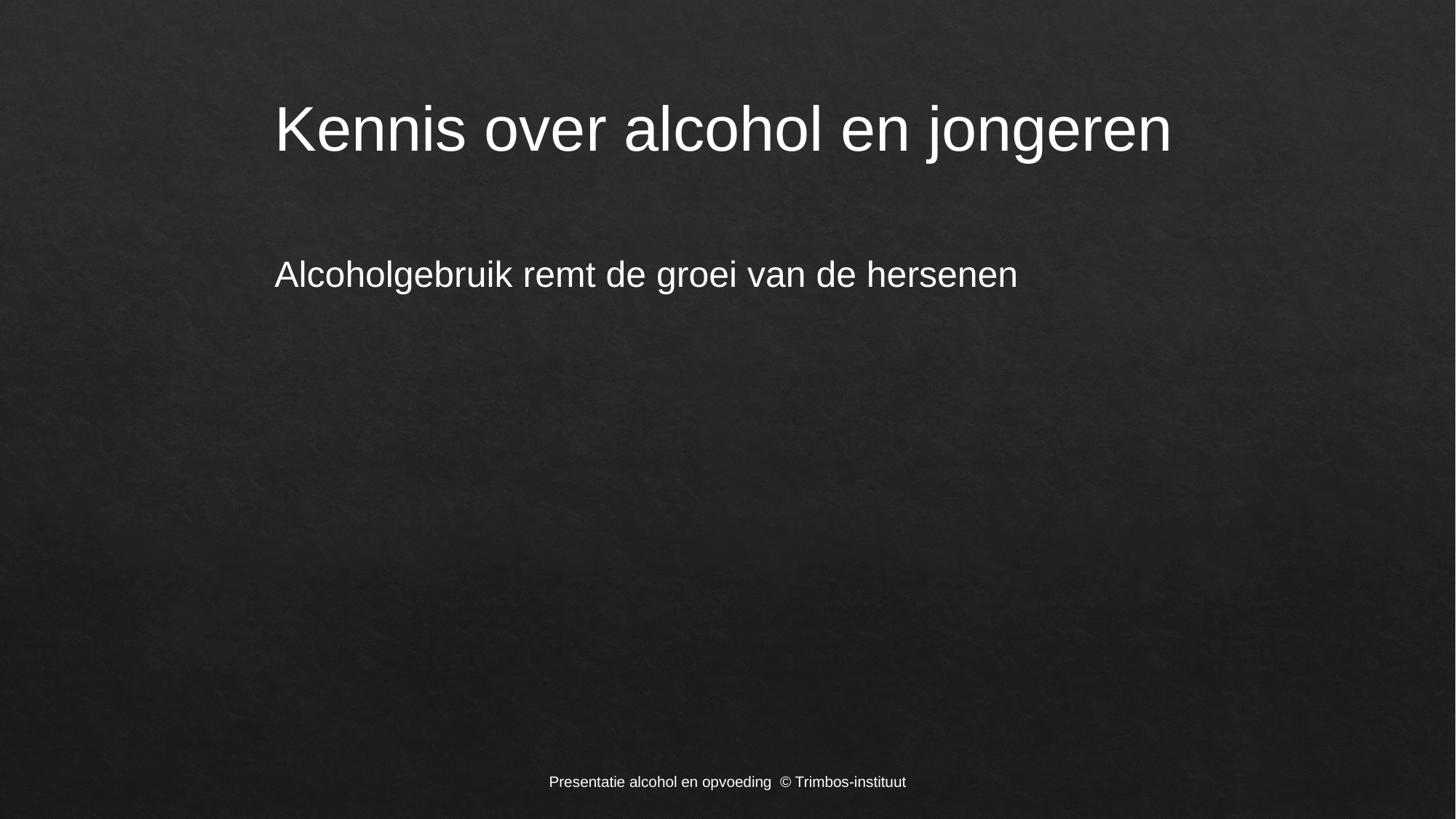

# Kennis over alcohol en jongeren

Alcoholgebruik remt de groei van de hersenen

Presentatie alcohol en opvoeding  © Trimbos-instituut